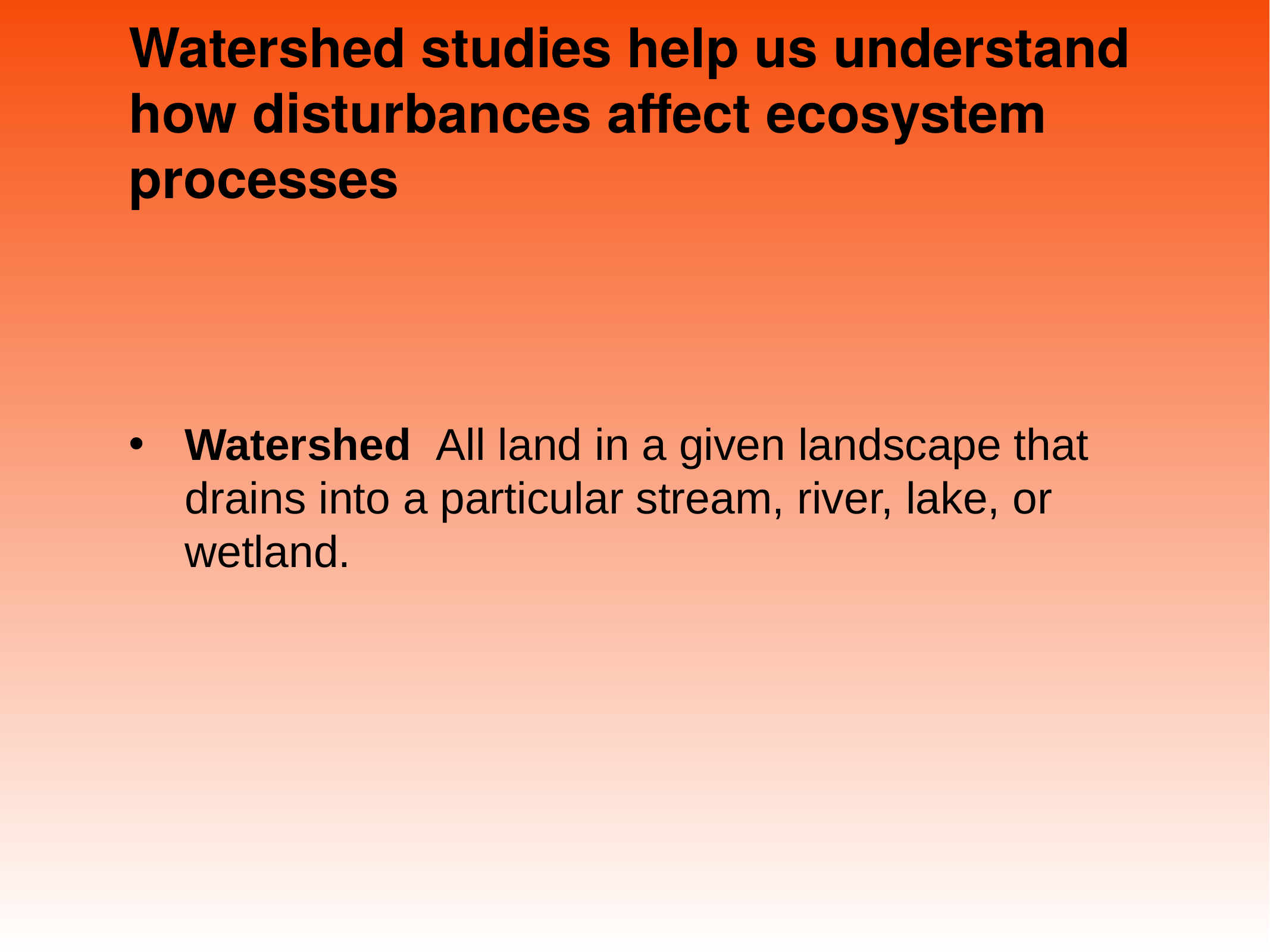

# Watershed studies help us understand how disturbances affect ecosystem processes
Watershed  All land in a given landscape that drains into a particular stream, river, lake, or wetland.